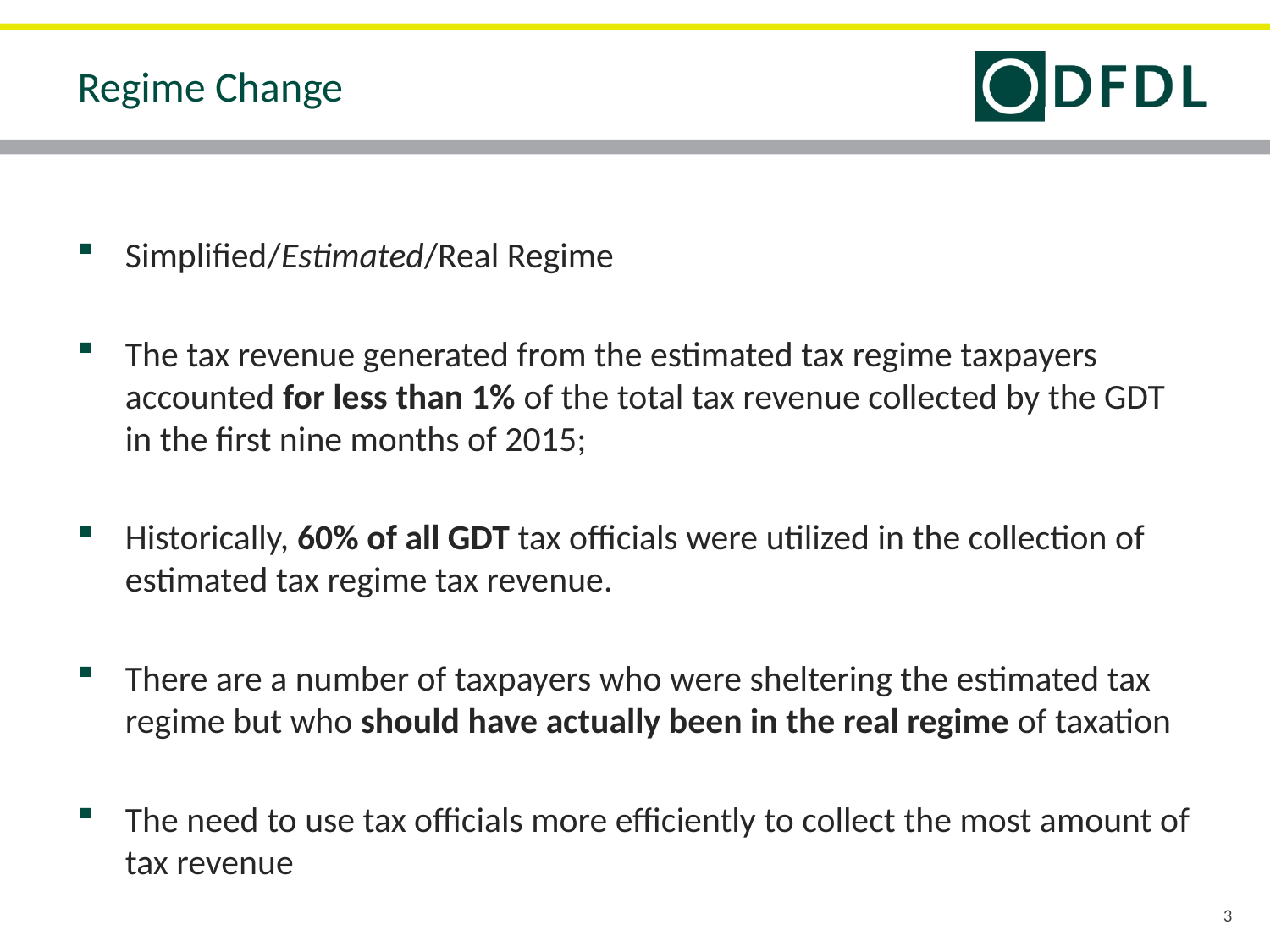

# Regime Change
Simplified/Estimated/Real Regime

The tax revenue generated from the estimated tax regime taxpayers accounted for less than 1% of the total tax revenue collected by the GDT in the first nine months of 2015;

Historically, 60% of all GDT tax officials were utilized in the collection of estimated tax regime tax revenue.

There are a number of taxpayers who were sheltering the estimated tax regime but who should have actually been in the real regime of taxation

The need to use tax officials more efficiently to collect the most amount of tax revenue

3